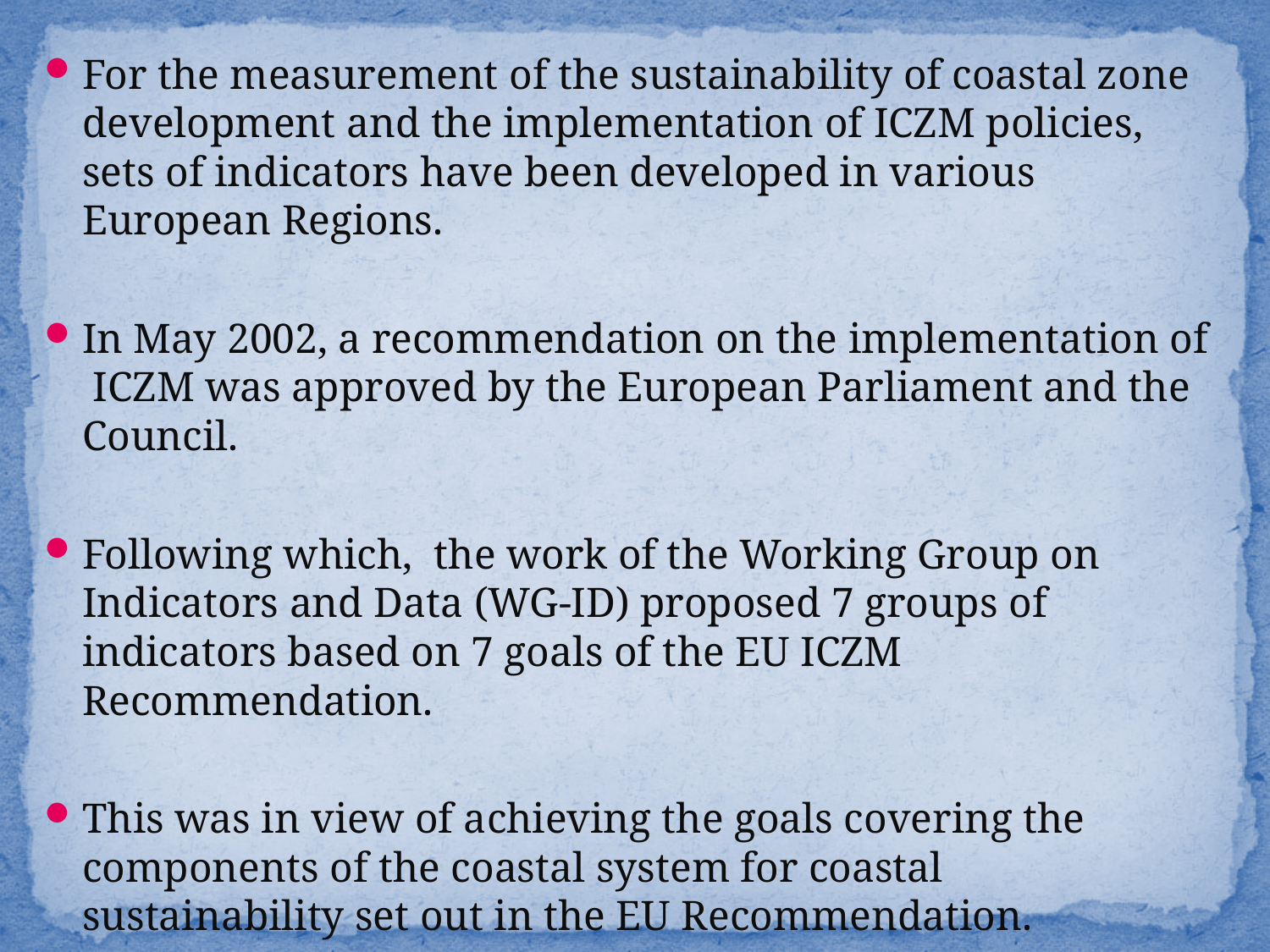

For the measurement of the sustainability of coastal zone development and the implementation of ICZM policies, sets of indicators have been developed in various European Regions.

In May 2002, a recommendation on the implementation of  ICZM was approved by the European Parliament and the Council.

Following which,  the work of the Working Group on Indicators and Data (WG-ID) proposed 7 groups of indicators based on 7 goals of the EU ICZM Recommendation.

This was in view of achieving the goals covering the components of the coastal system for coastal sustainability set out in the EU Recommendation.